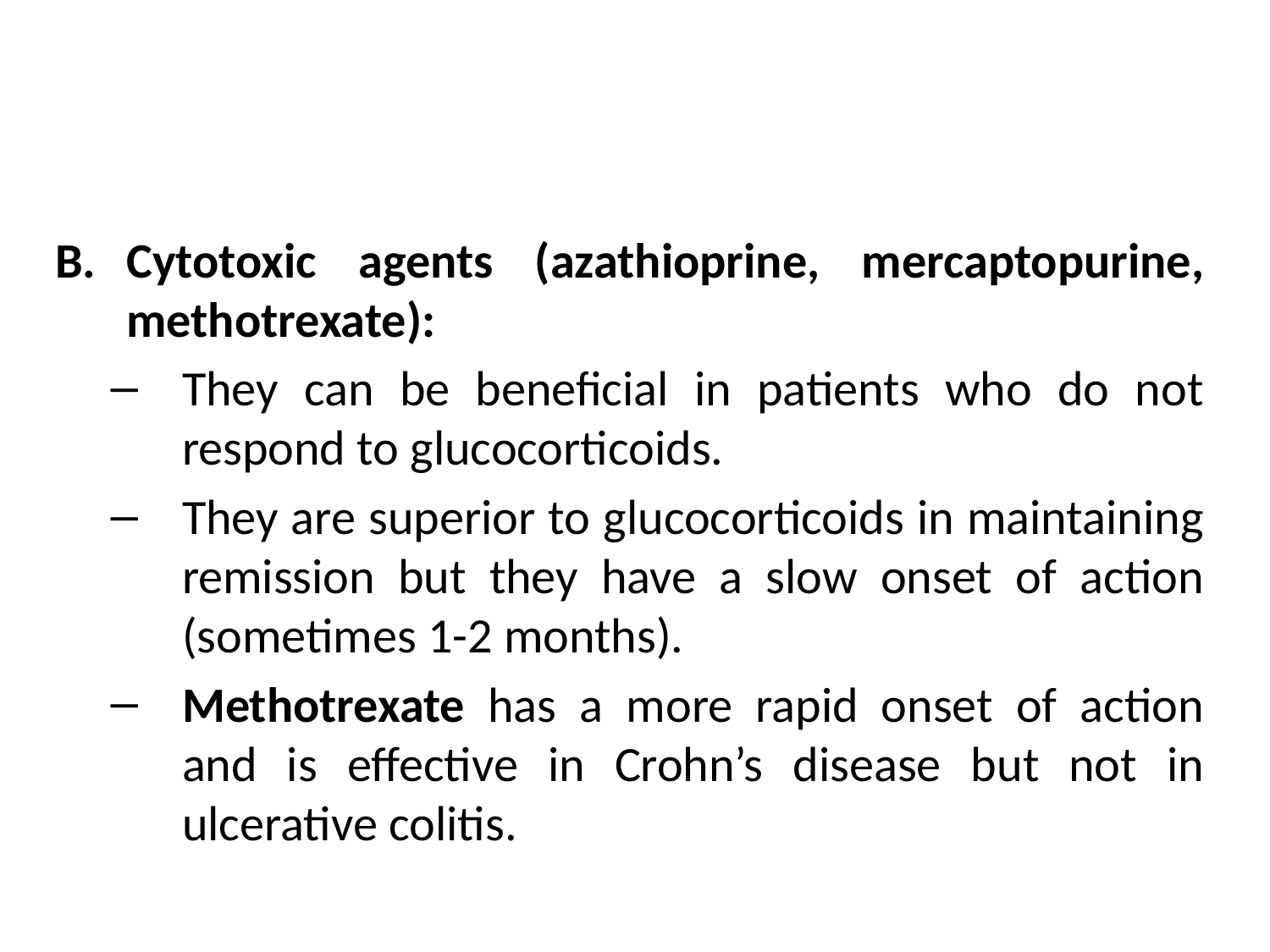

#
Cytotoxic agents (azathioprine, mercaptopurine, methotrexate):
They can be beneficial in patients who do not respond to glucocorticoids.
They are superior to glucocorticoids in maintaining remission but they have a slow onset of action (sometimes 1-2 months).
Methotrexate has a more rapid onset of action and is effective in Crohn’s disease but not in ulcerative colitis.